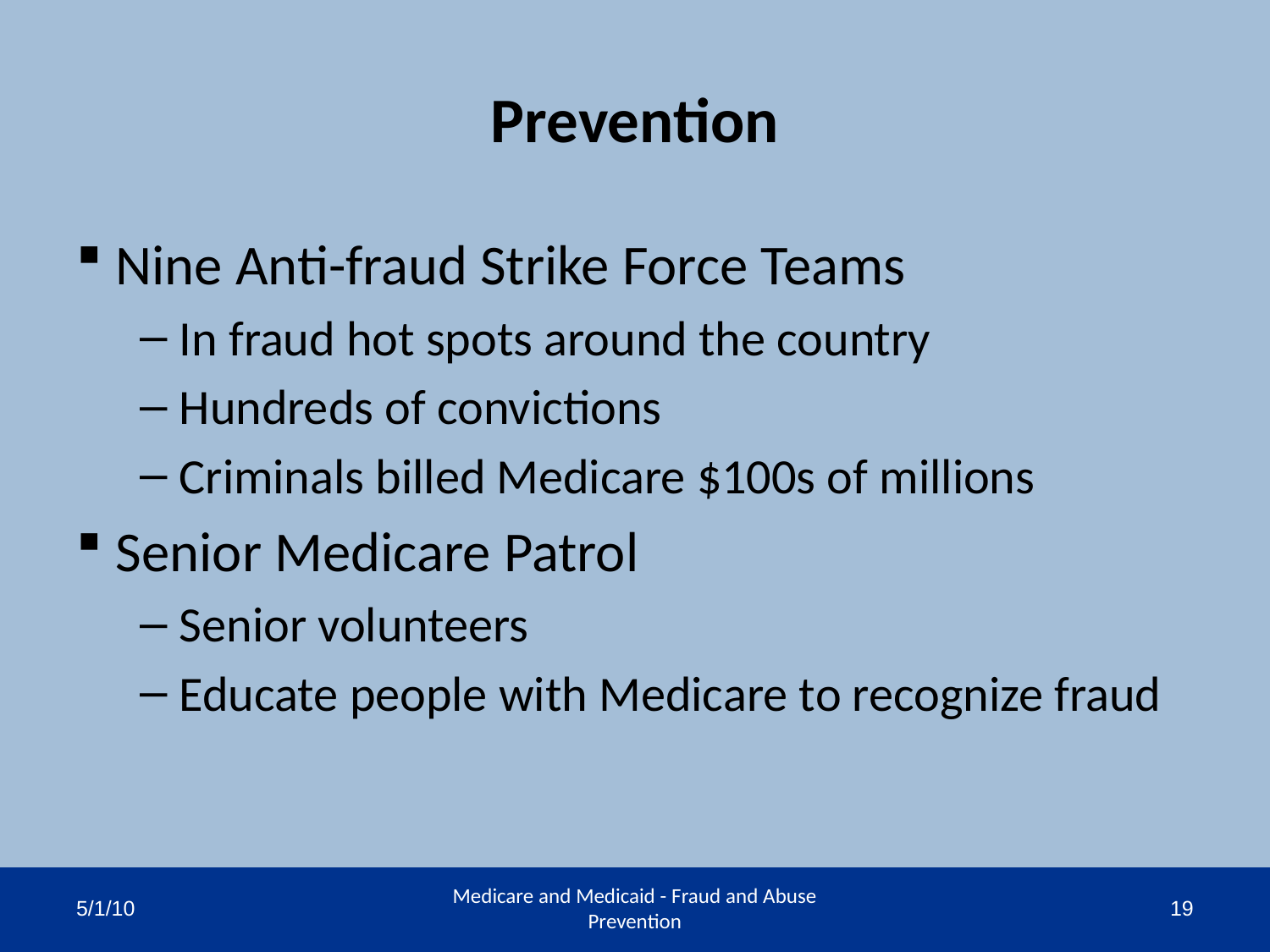

# Prevention
Nine Anti-fraud Strike Force Teams
In fraud hot spots around the country
Hundreds of convictions
Criminals billed Medicare $100s of millions
Senior Medicare Patrol
Senior volunteers
Educate people with Medicare to recognize fraud
5/1/10
Medicare and Medicaid - Fraud and Abuse Prevention
19